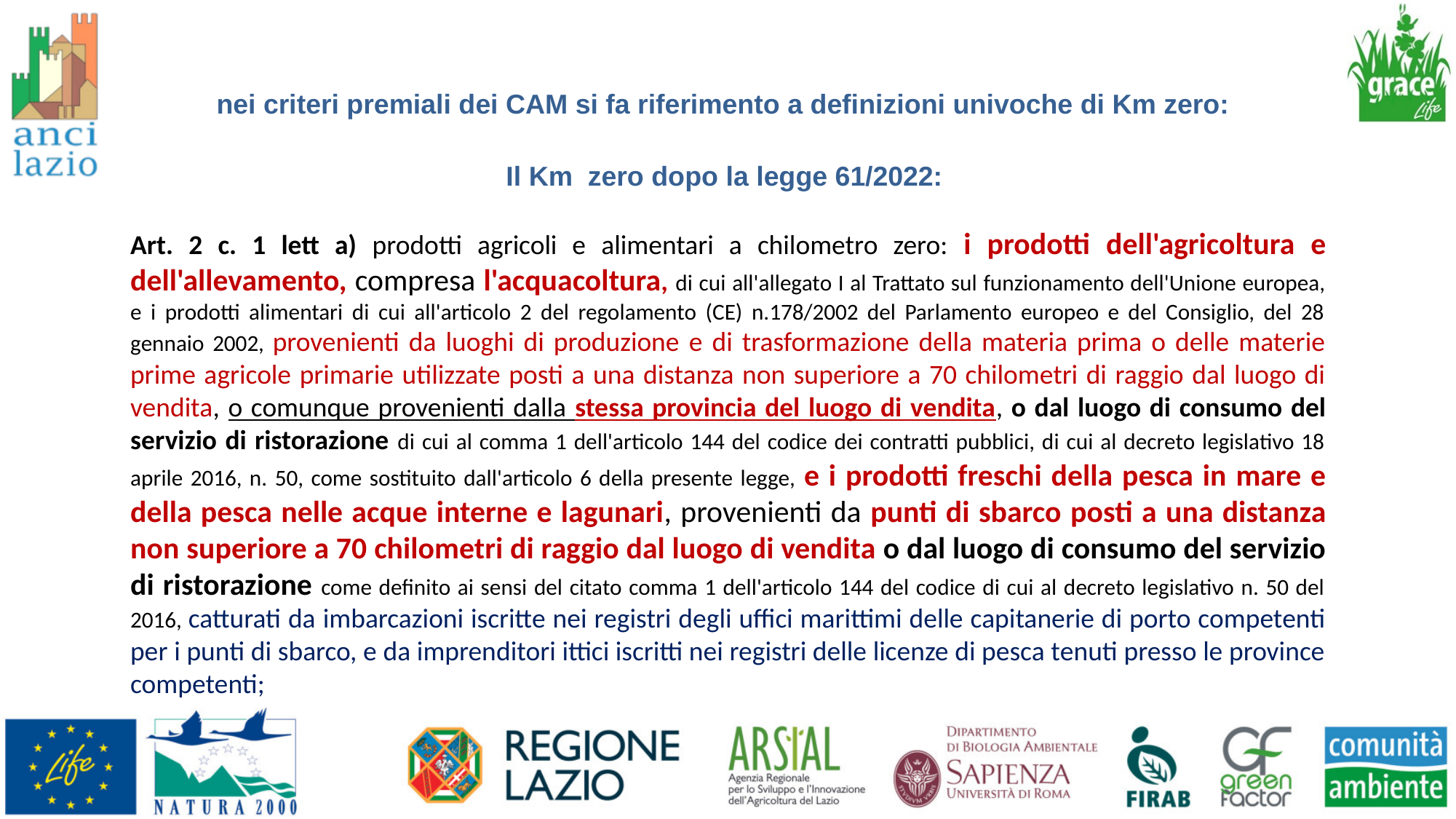

nei criteri premiali dei CAM si fa riferimento a definizioni univoche di Km zero:
Il Km  zero dopo la legge 61/2022:

Art. 2 c. 1 lett a) prodotti agricoli e alimentari a chilometro zero: i prodotti dell'agricoltura e dell'allevamento, compresa l'acquacoltura, di cui all'allegato I al Trattato sul funzionamento dell'Unione europea, e i prodotti alimentari di cui all'articolo 2 del regolamento (CE) n.178/2002 del Parlamento europeo e del Consiglio, del 28 gennaio 2002, provenienti da luoghi di produzione e di trasformazione della materia prima o delle materie prime agricole primarie utilizzate posti a una distanza non superiore a 70 chilometri di raggio dal luogo di vendita, o comunque provenienti dalla stessa provincia del luogo di vendita, o dal luogo di consumo del servizio di ristorazione di cui al comma 1 dell'articolo 144 del codice dei contratti pubblici, di cui al decreto legislativo 18 aprile 2016, n. 50, come sostituito dall'articolo 6 della presente legge, e i prodotti freschi della pesca in mare e della pesca nelle acque interne e lagunari, provenienti da punti di sbarco posti a una distanza non superiore a 70 chilometri di raggio dal luogo di vendita o dal luogo di consumo del servizio di ristorazione come definito ai sensi del citato comma 1 dell'articolo 144 del codice di cui al decreto legislativo n. 50 del 2016, catturati da imbarcazioni iscritte nei registri degli uffici marittimi delle capitanerie di porto competenti per i punti di sbarco, e da imprenditori ittici iscritti nei registri delle licenze di pesca tenuti presso le province competenti;